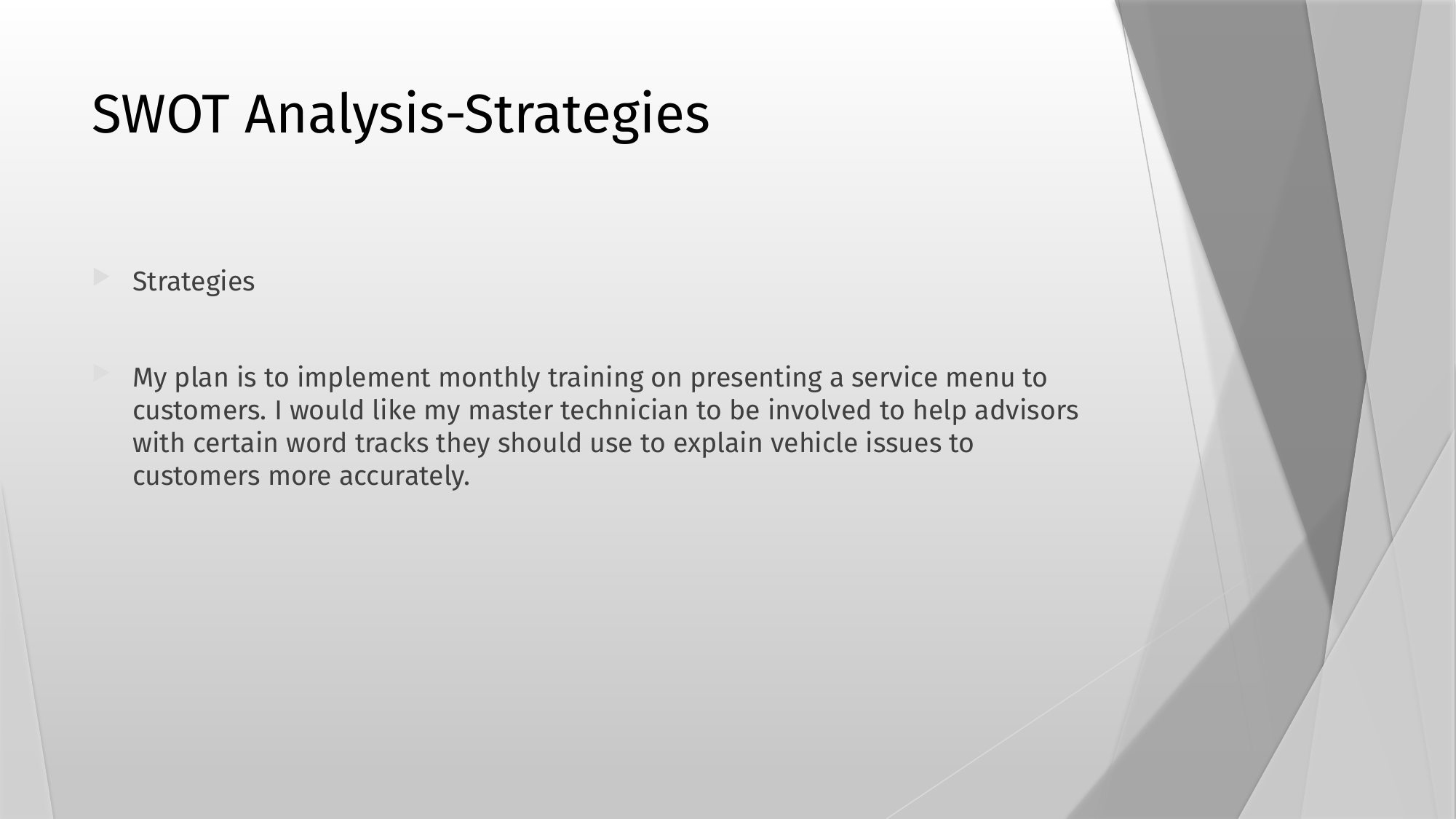

# SWOT Analysis-Strategies
Strategies

My plan is to implement monthly training on presenting a service menu to customers. I would like my master technician to be involved to help advisors with certain word tracks they should use to explain vehicle issues to customers more accurately.